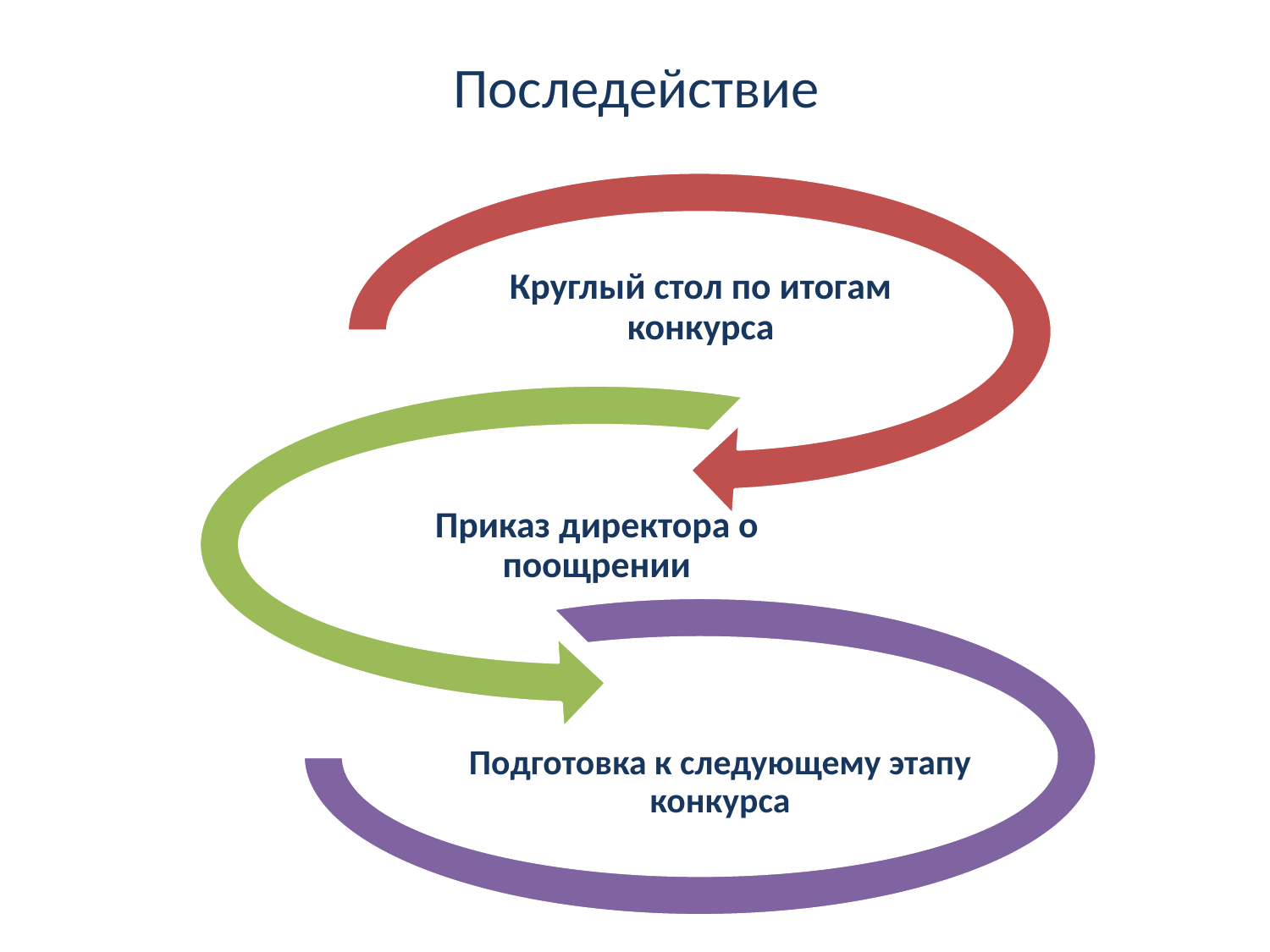

# Последействие
Круглый стол по итогам конкурса
Приказ директора о поощрении
Подготовка к следующему этапу конкурса